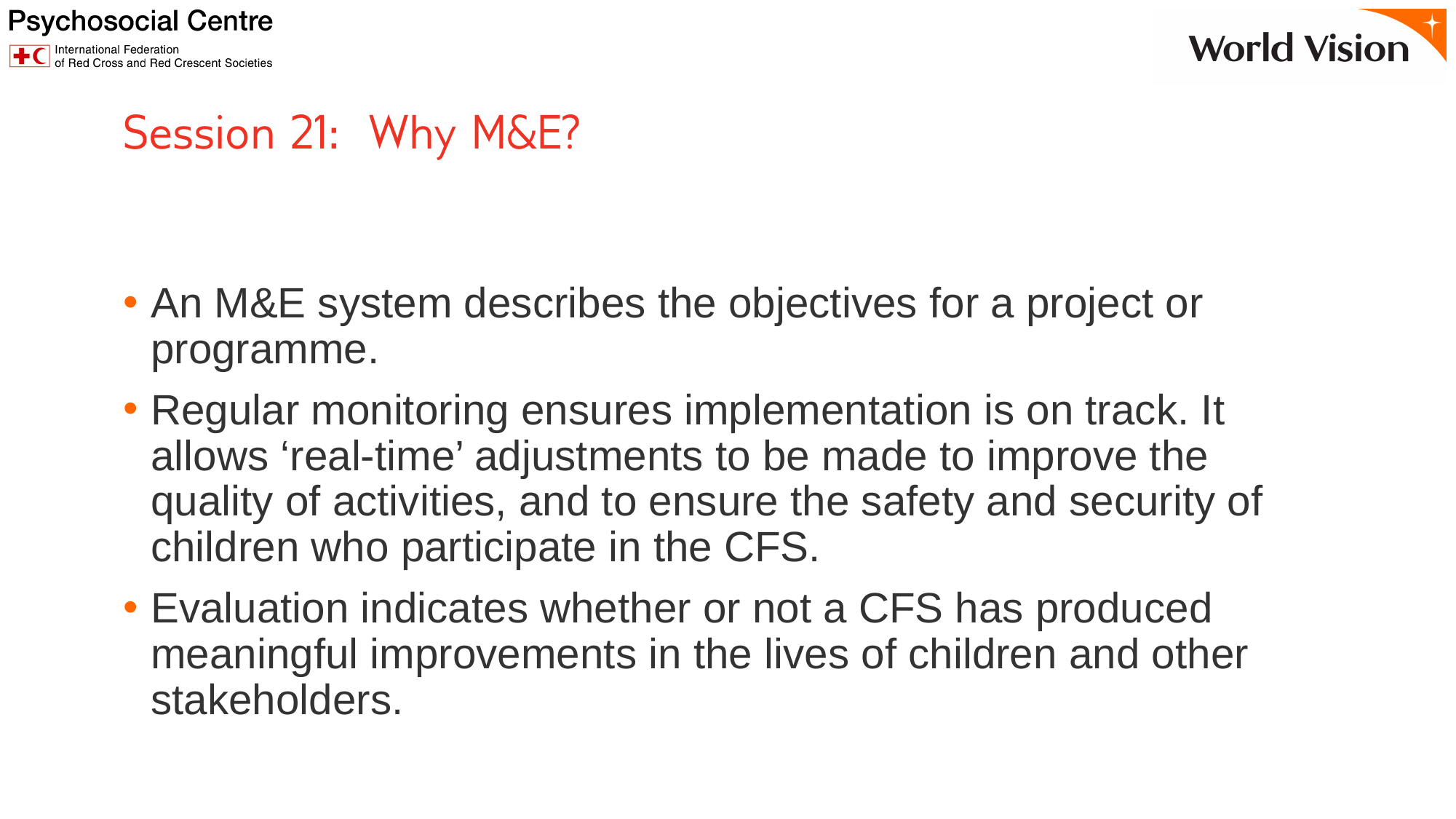

# Session 21:  Why M&E?

An M&E system describes the objectives for a project or programme.
Regular monitoring ensures implementation is on track. It allows ‘real-time’ adjustments to be made to improve the quality of activities, and to ensure the safety and security of children who participate in the CFS.
Evaluation indicates whether or not a CFS has produced meaningful improvements in the lives of children and other stakeholders.